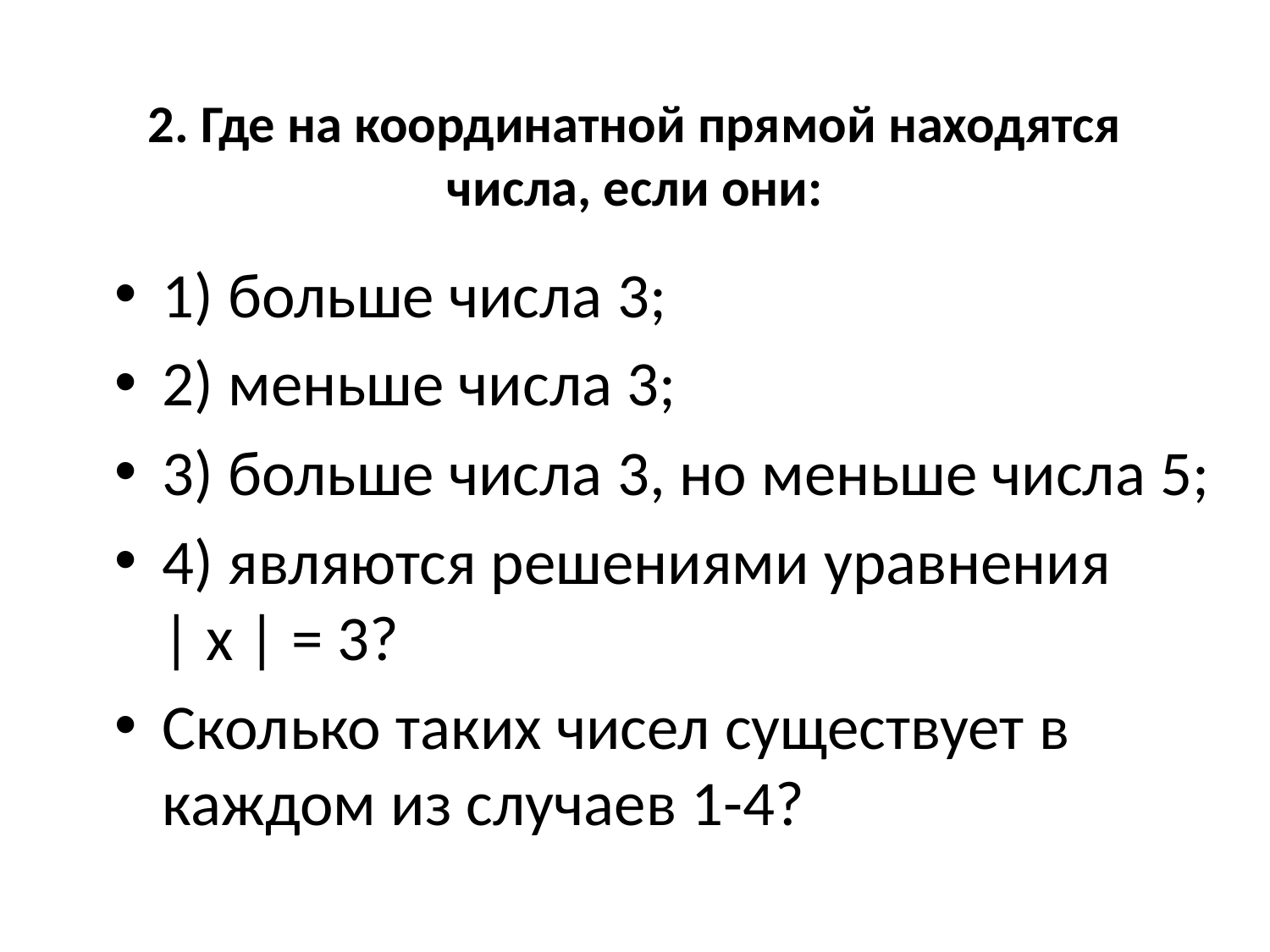

# 2. Где на координатной прямой находятся числа, если они:
1) больше числа 3;
2) меньше числа 3;
3) больше числа 3, но меньше числа 5;
4) являются решениями уравнения | x | = 3?
Сколько таких чисел существует в каждом из случаев 1-4?